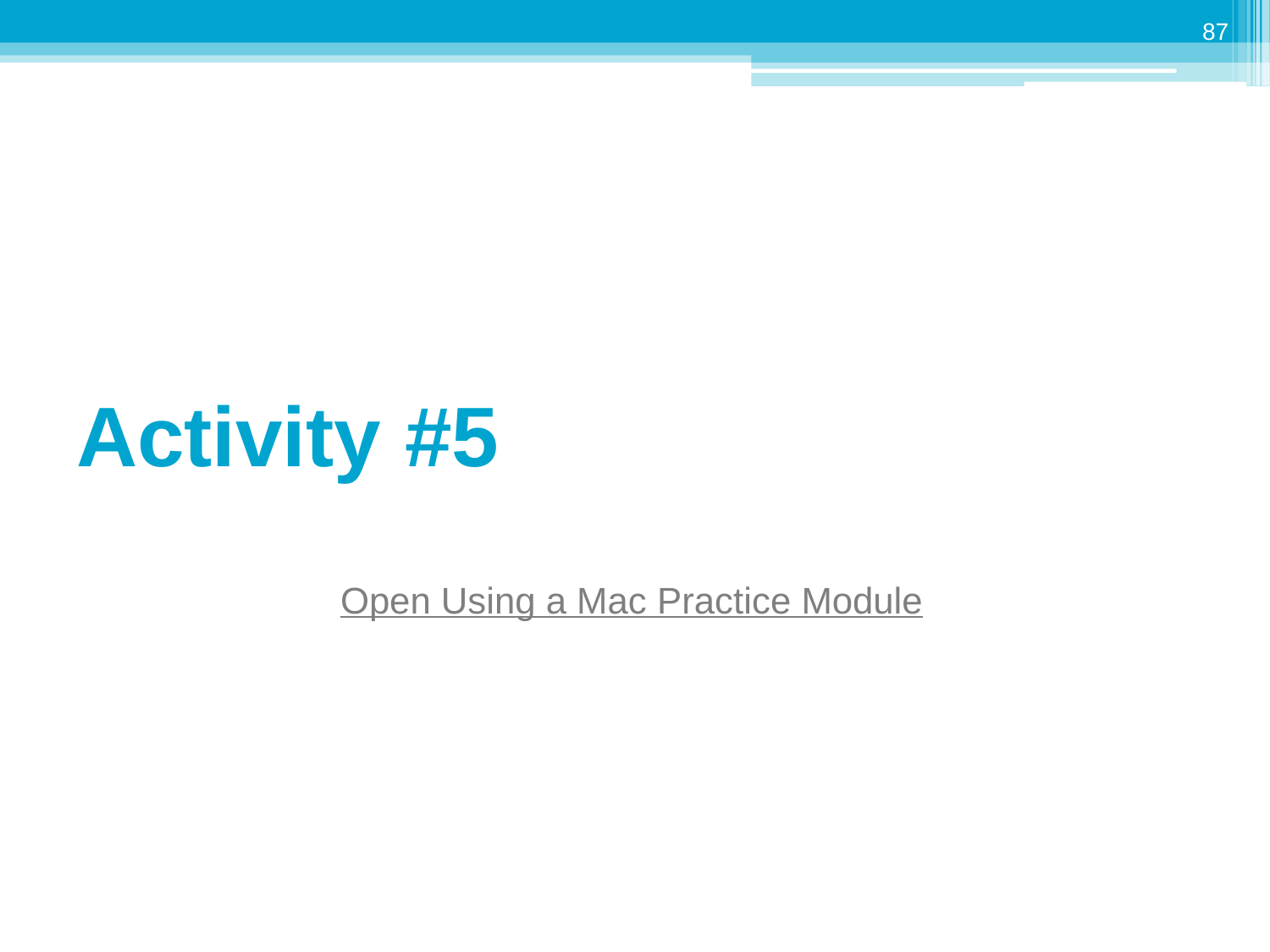

87
# Activity #5
Open Using a Mac Practice Module